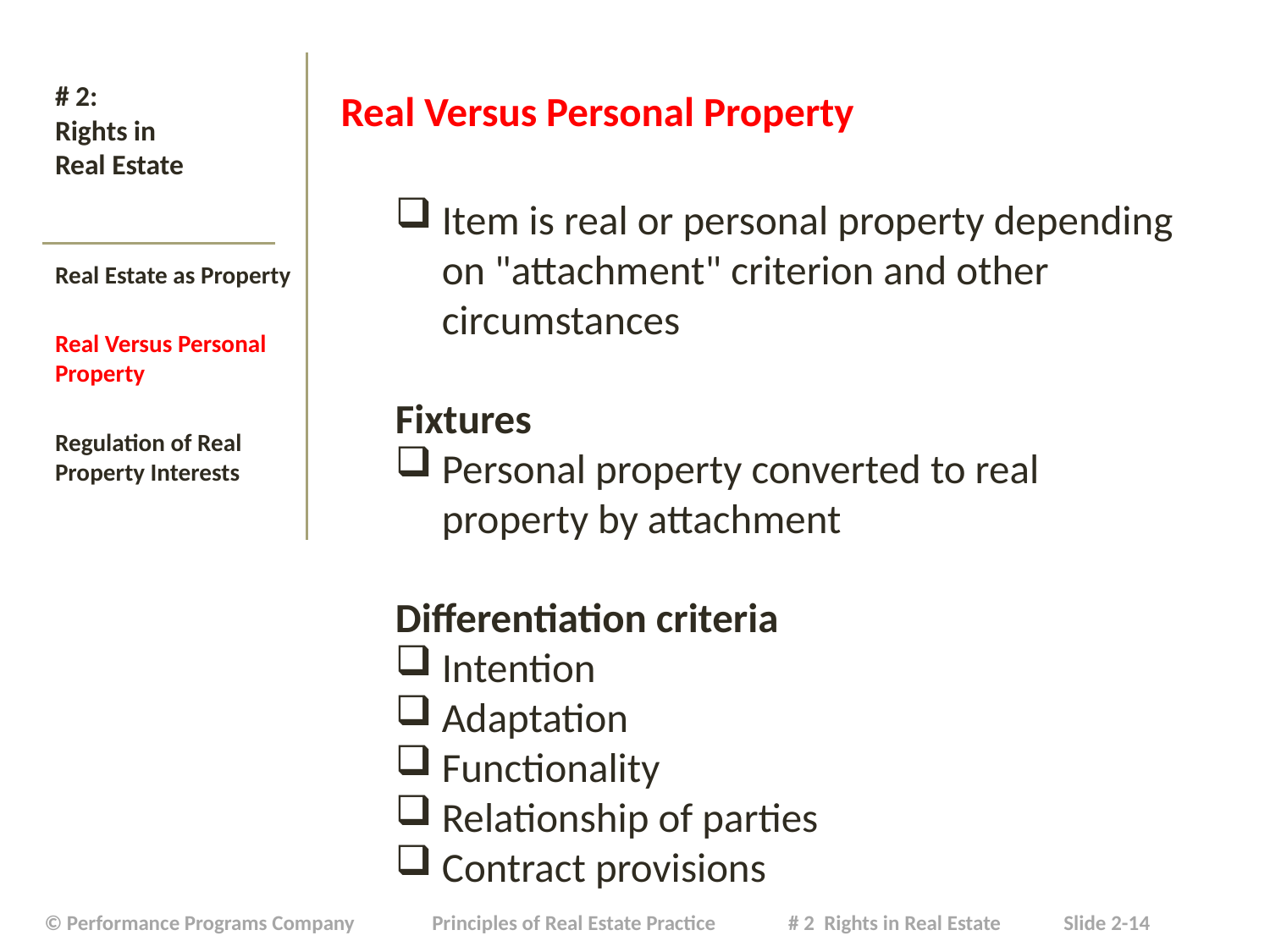

# # 2: Rights in Real Estate

Real Versus Personal Property

Item is real or personal property depending on "attachment" criterion and other circumstances

Fixtures
Personal property converted to real property by attachment

Differentiation criteria
Intention
Adaptation
Functionality
Relationship of parties
Contract provisions

Real Estate as Property

Real Versus Personal Property

Regulation of Real Property Interests

| © Performance Programs Company Principles of Real Estate Practice # 2 Rights in Real Estate Slide 2-14 |
| --- |